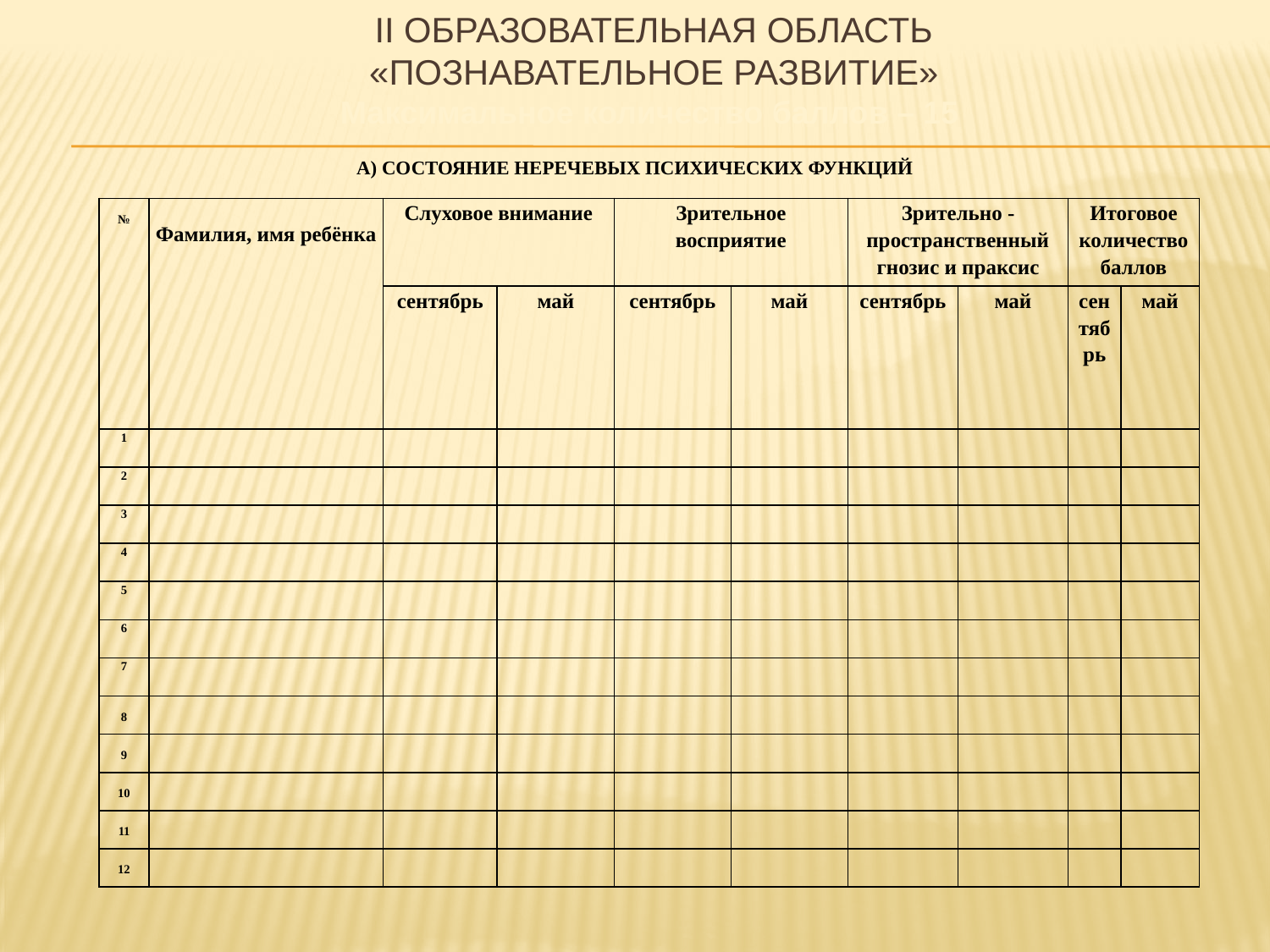

# II ОБРАЗОВАТЕЛЬНАЯ ОБЛАСТЬ «Познавательное развитие» Максимальное количество баллов – 15
А) СОСТОЯНИЕ НЕРЕЧЕВЫХ ПСИХИЧЕСКИХ ФУНКЦИЙ
| № | Фамилия, имя ребёнка | Слуховое внимание |  | Зрительное восприятие |  | Зрительно - пространственный гнозис и праксис |  | Итоговое количество баллов |  |
| --- | --- | --- | --- | --- | --- | --- | --- | --- | --- |
|  |  | сентябрь | май | сентябрь | май | сентябрь | май | сентябрь | май |
| 1 |  |  |  |  |  |  |  |  |  |
| 2 |  |  |  |  |  |  |  |  |  |
| 3 |  |  |  |  |  |  |  |  |  |
| 4 |  |  |  |  |  |  |  |  |  |
| 5 |  |  |  |  |  |  |  |  |  |
| 6 |  |  |  |  |  |  |  |  |  |
| 7 |  |  |  |  |  |  |  |  |  |
| 8 |  |  |  |  |  |  |  |  |  |
| 9 |  |  |  |  |  |  |  |  |  |
| 10 |  |  |  |  |  |  |  |  |  |
| 11 |  |  |  |  |  |  |  |  |  |
| 12 |  |  |  |  |  |  |  |  |  |